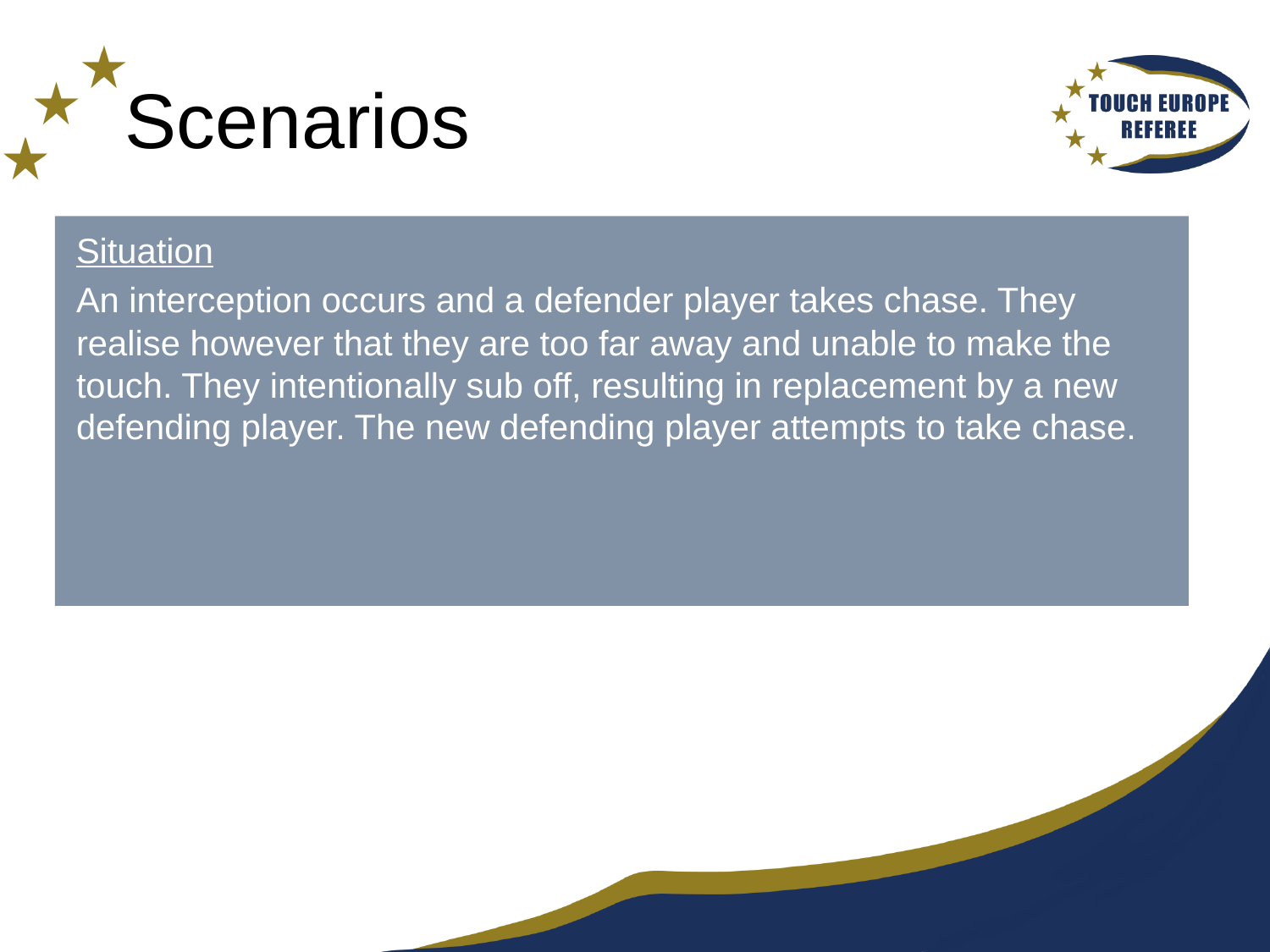

# Scenarios

Situation
An interception occurs and a defender player takes chase. They realise however that they are too far away and unable to make the touch. They intentionally sub off, resulting in replacement by a new defending player. The new defending player attempts to take chase.